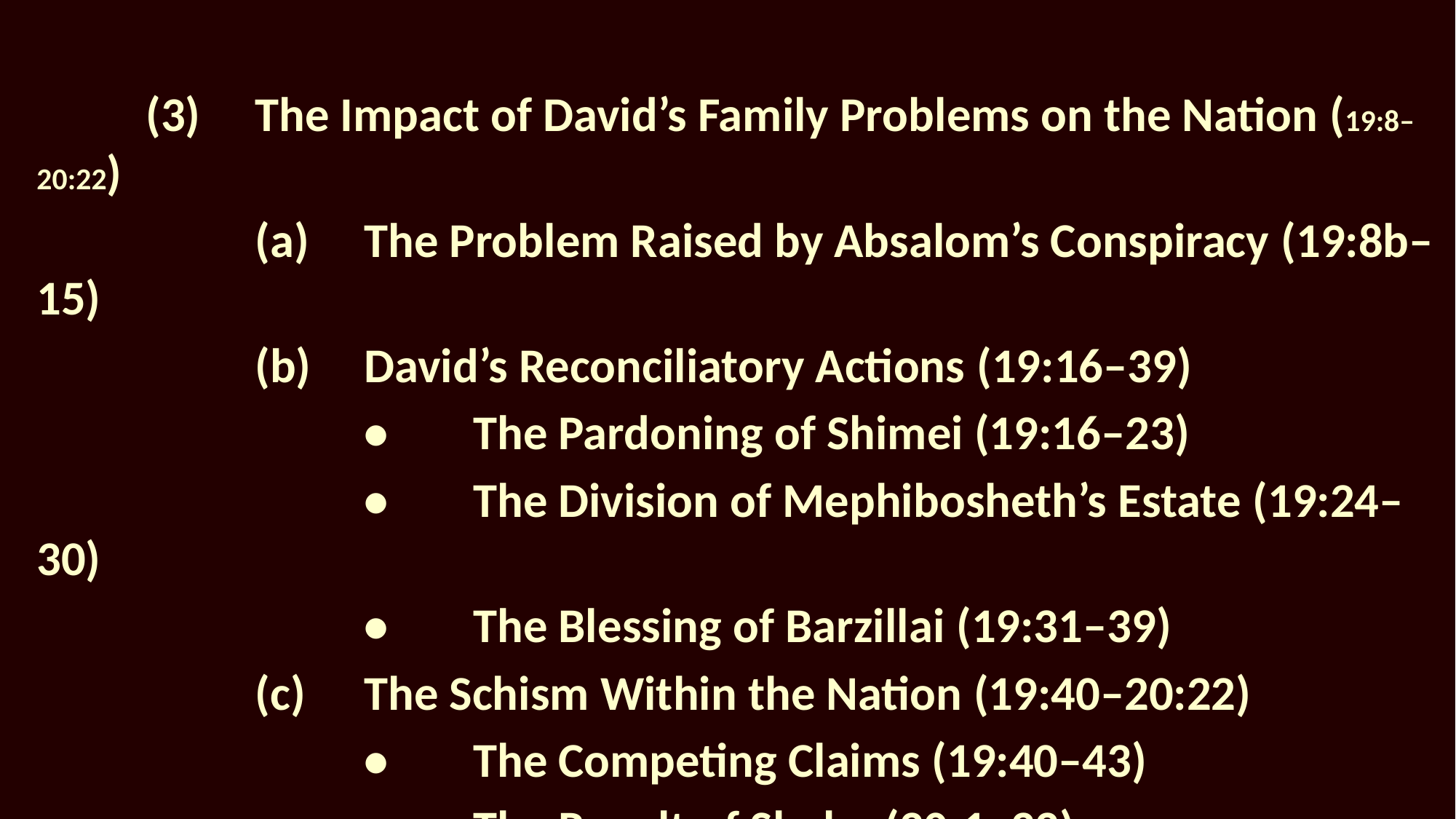

(3)	The Impact of David’s Family Problems on the Nation (19:8–20:22)
		(a)	The Problem Raised by Absalom’s Conspiracy (19:8b–15)
		(b)	David’s Reconciliatory Actions (19:16–39)
			•	The Pardoning of Shimei (19:16–23)
			•	The Division of Mephibosheth’s Estate (19:24–30)
			•	The Blessing of Barzillai (19:31–39)
		(c)	The Schism Within the Nation (19:40–20:22)
			•	The Competing Claims (19:40–43)
			•	The Revolt of Sheba (20:1–22)